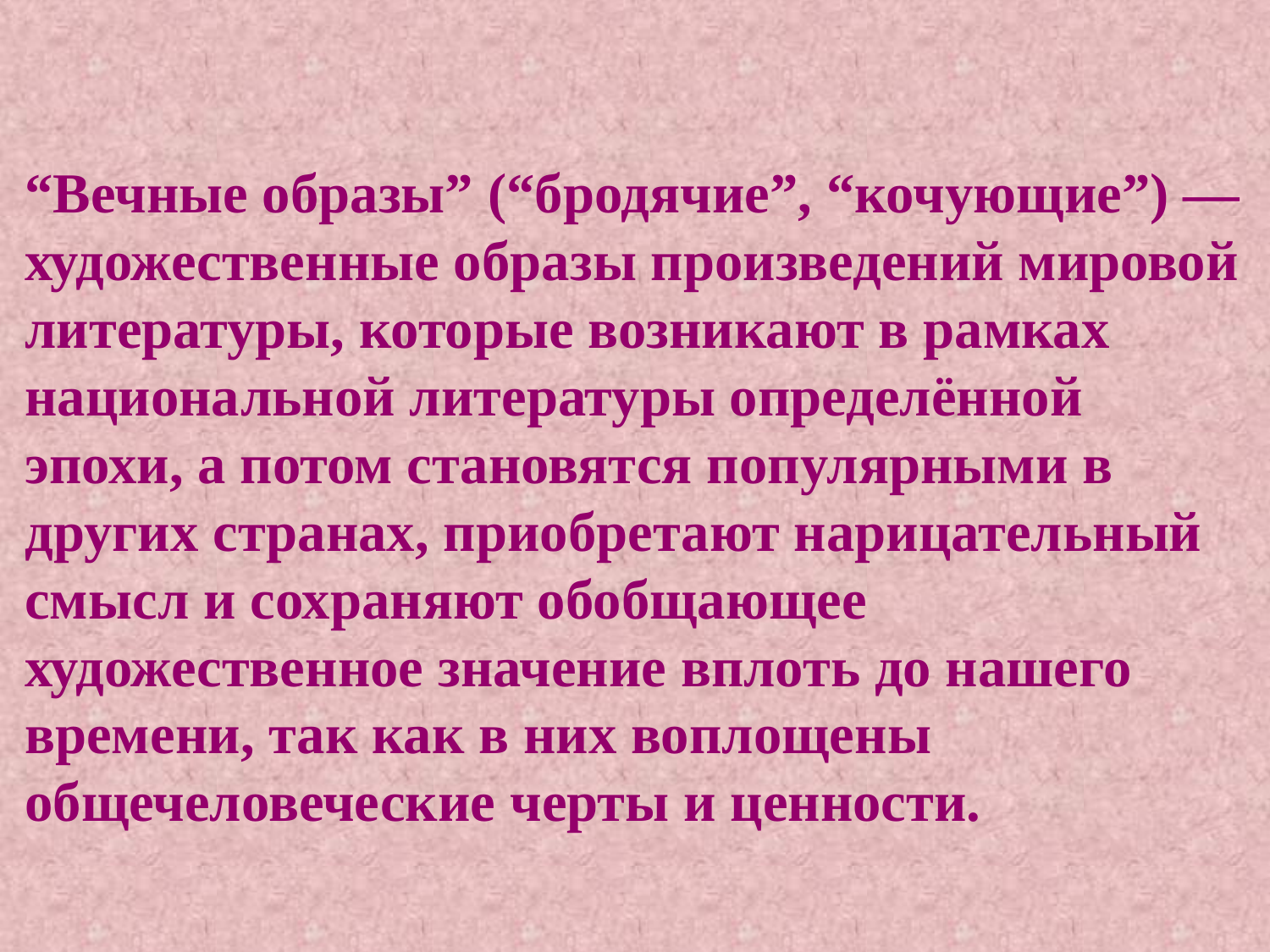

“Вечные образы” (“бродячие”, “кочующие”) — художественные образы произведений мировой литературы, которые возникают в рамках национальной литературы определённой эпохи, а потом становятся популярными в других странах, приобретают нарицательный смысл и сохраняют обобщающее художественное значение вплоть до нашего времени, так как в них воплощены общечеловеческие черты и ценности.